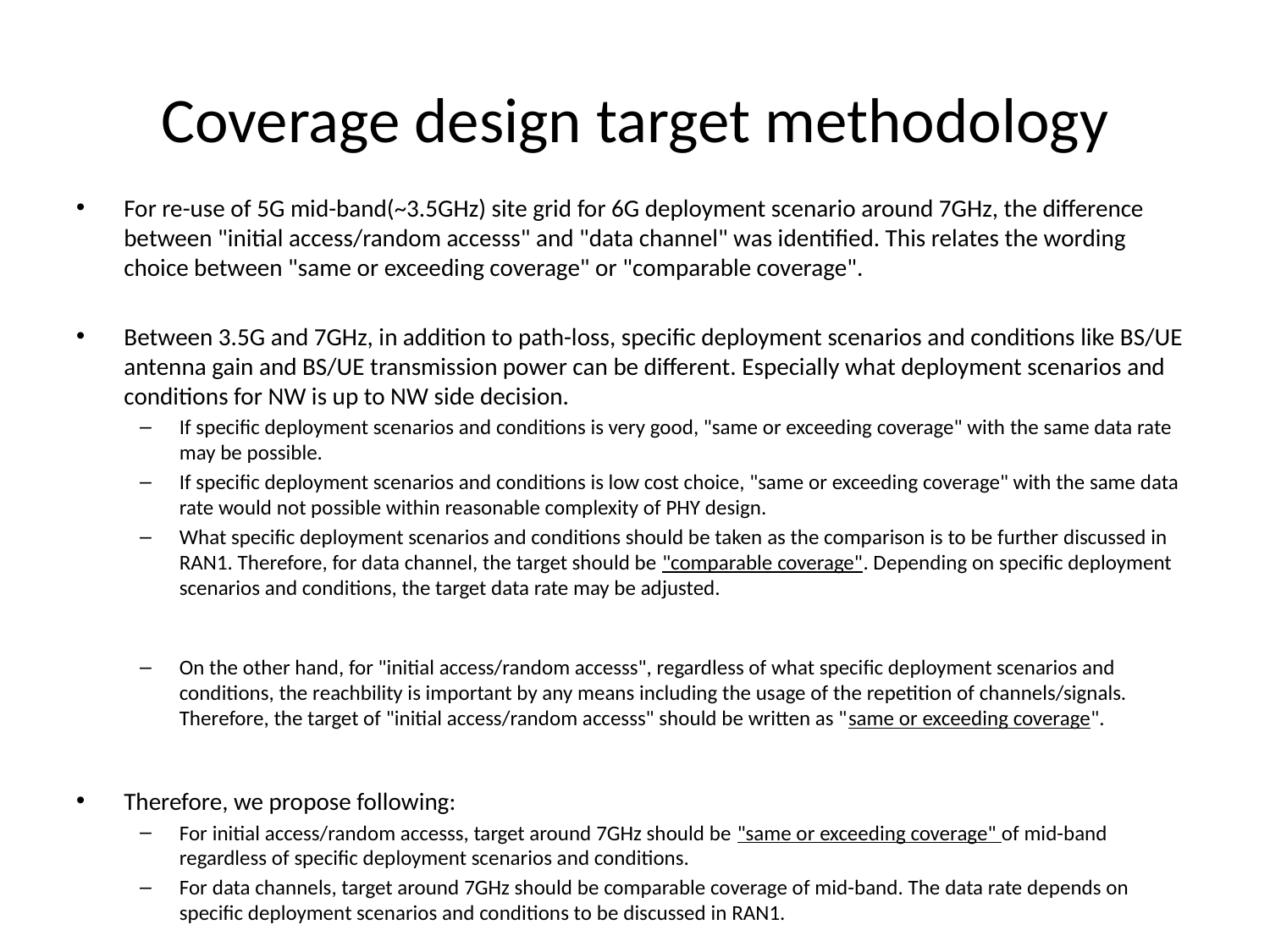

# Coverage design target methodology
For re-use of 5G mid-band(~3.5GHz) site grid for 6G deployment scenario around 7GHz, the difference between "initial access/random accesss" and "data channel" was identified. This relates the wording choice between "same or exceeding coverage" or "comparable coverage".

Between 3.5G and 7GHz, in addition to path-loss, specific deployment scenarios and conditions like BS/UE antenna gain and BS/UE transmission power can be different. Especially what deployment scenarios and conditions for NW is up to NW side decision.
If specific deployment scenarios and conditions is very good, "same or exceeding coverage" with the same data rate may be possible.
If specific deployment scenarios and conditions is low cost choice, "same or exceeding coverage" with the same data rate would not possible within reasonable complexity of PHY design.
What specific deployment scenarios and conditions should be taken as the comparison is to be further discussed in RAN1. Therefore, for data channel, the target should be "comparable coverage". Depending on specific deployment scenarios and conditions, the target data rate may be adjusted.

On the other hand, for "initial access/random accesss", regardless of what specific deployment scenarios and conditions, the reachbility is important by any means including the usage of the repetition of channels/signals. Therefore, the target of "initial access/random accesss" should be written as "same or exceeding coverage".

Therefore, we propose following:
For initial access/random accesss, target around 7GHz should be "same or exceeding coverage" of mid-band regardless of specific deployment scenarios and conditions.
For data channels, target around 7GHz should be comparable coverage of mid-band. The data rate depends on specific deployment scenarios and conditions to be discussed in RAN1.